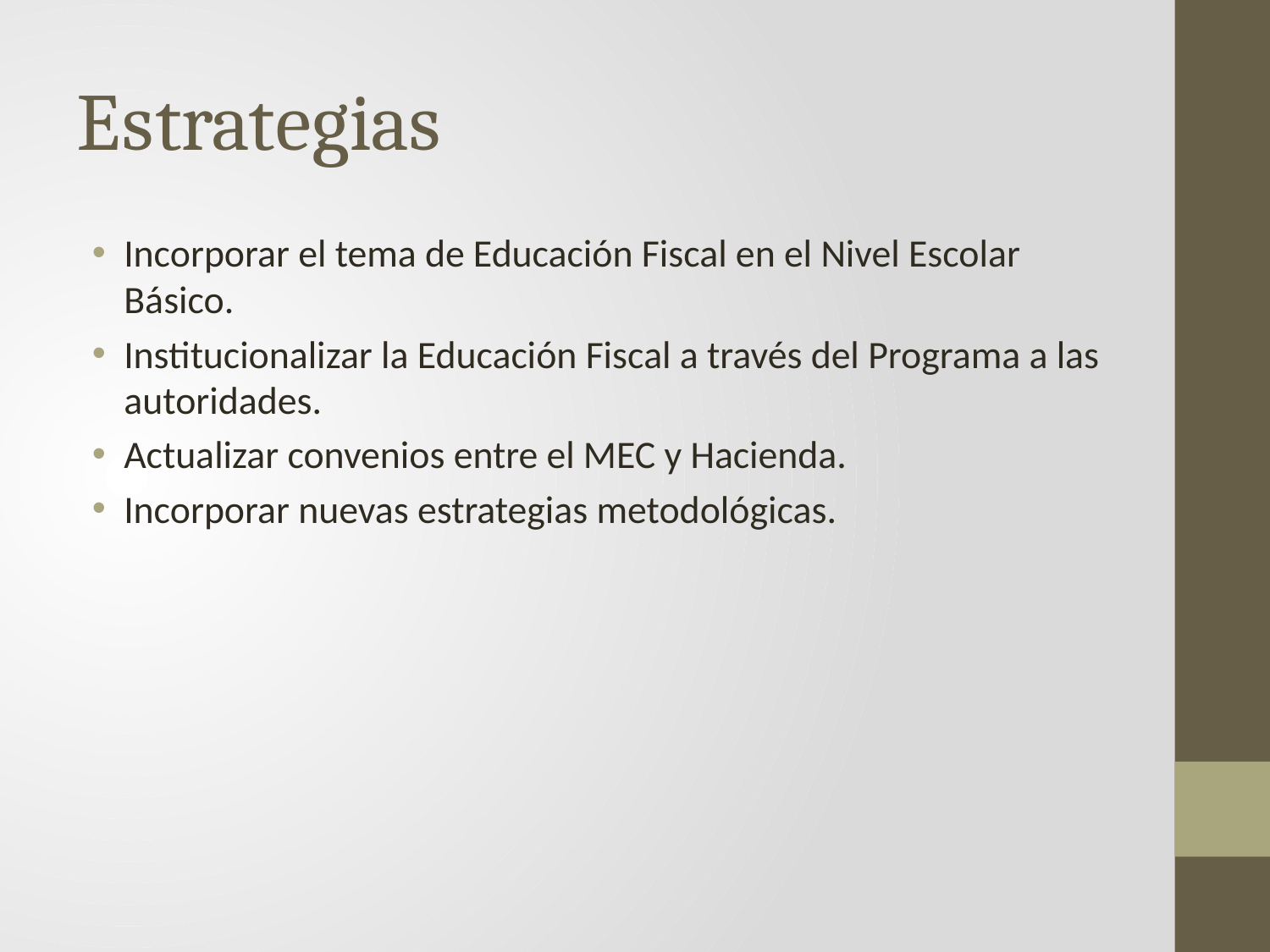

# Estrategias
Incorporar el tema de Educación Fiscal en el Nivel Escolar Básico.
Institucionalizar la Educación Fiscal a través del Programa a las autoridades.
Actualizar convenios entre el MEC y Hacienda.
Incorporar nuevas estrategias metodológicas.